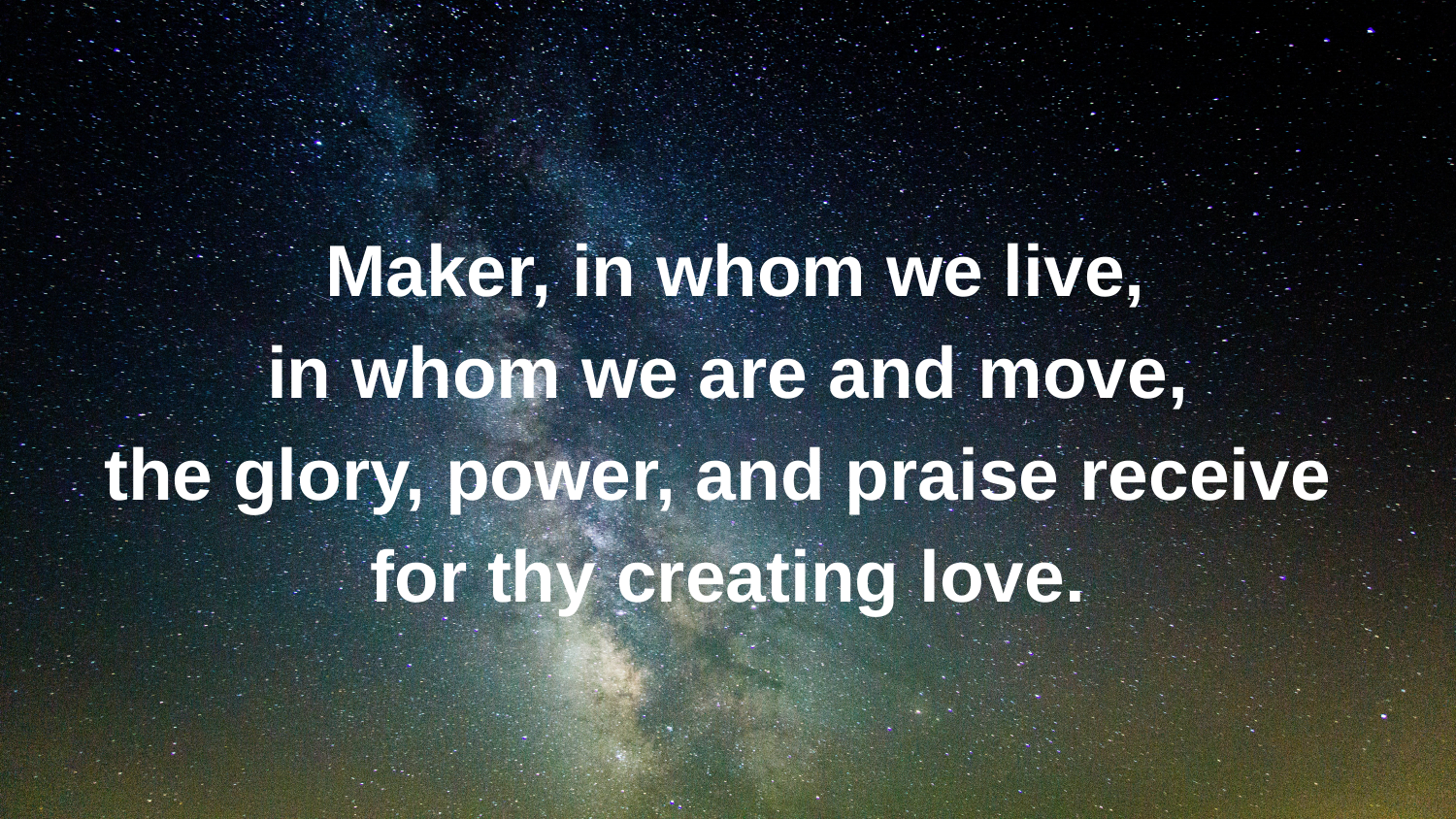

Maker, in whom we live,
in whom we are and move,
the glory, power, and praise receive
for thy creating love.